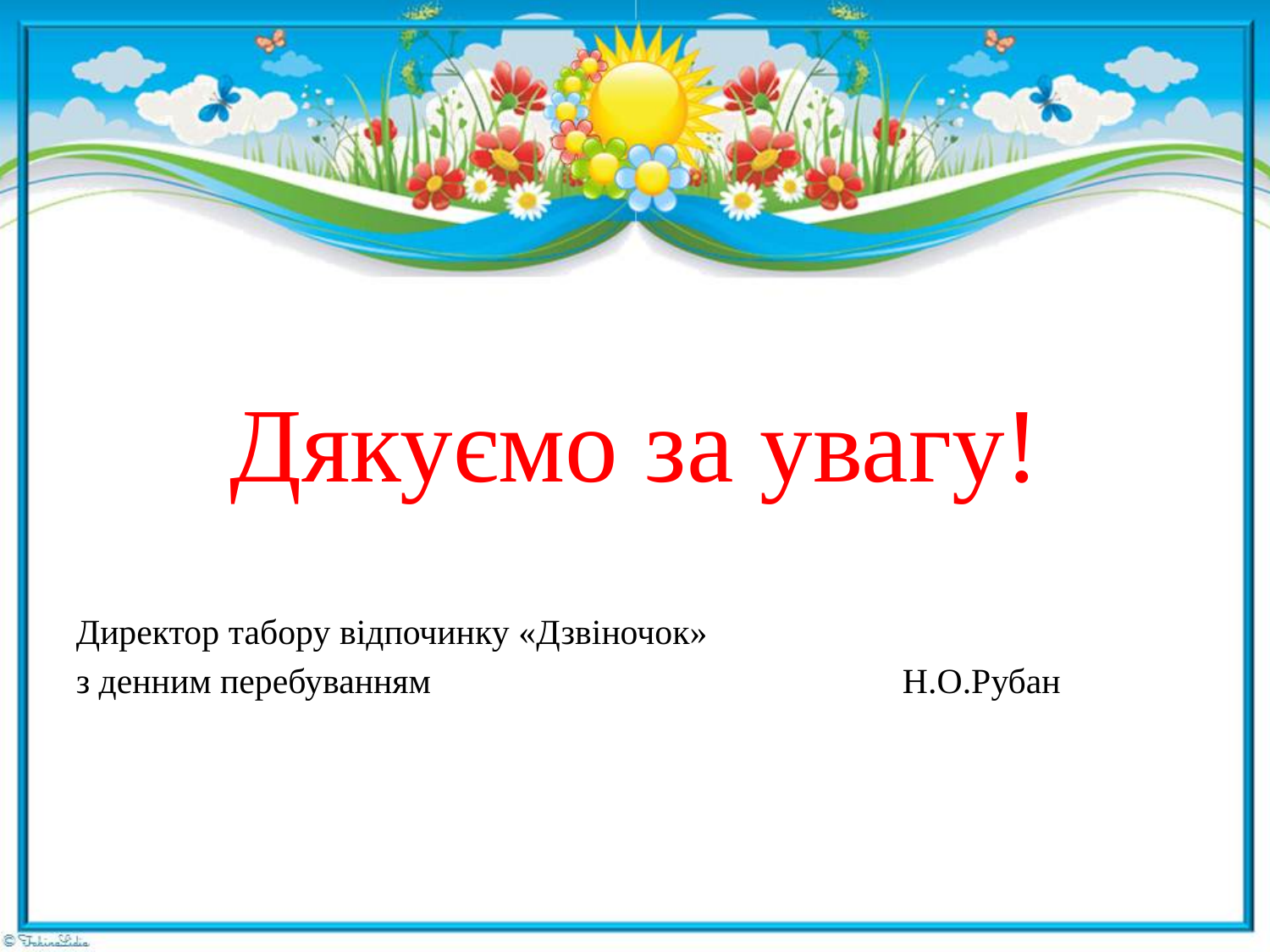

#

Дякуємо за увагу!

Директор табору відпочинку «Дзвіночок»
з денним перебуванням                                                     Н.О.Рубан